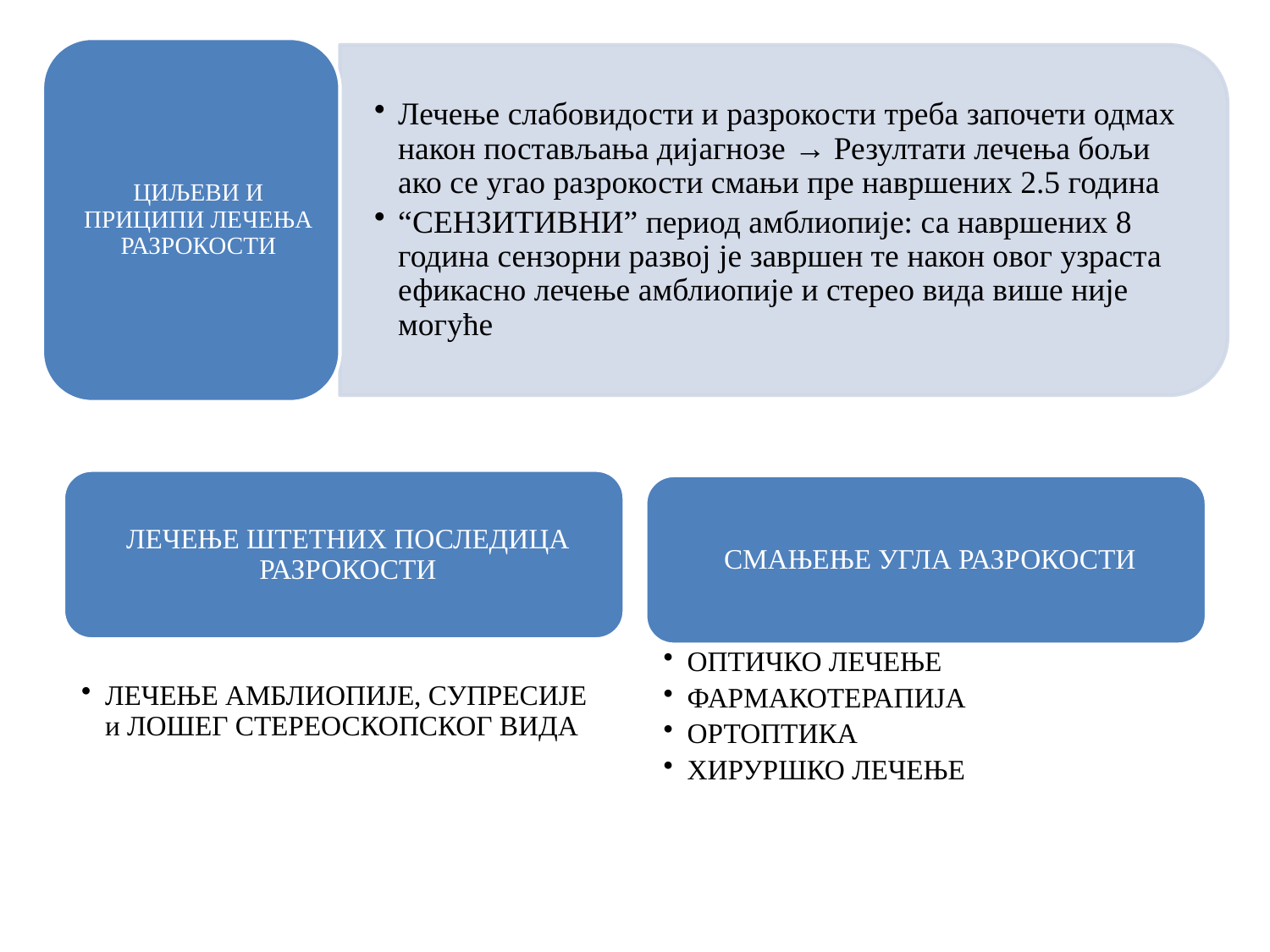

Лечење слабовидости и разрокости треба започети одмах након постављања дијагнозе → Резултати лечења бољи ако се угао разрокости смањи пре навршених 2.5 година
“СЕНЗИТИВНИ” период амблиопије: са навршених 8 година сензорни развој је завршен те након овог узраста ефикасно лечење амблиопије и стерео вида више није могуће
ЦИЉЕВИ И ПРИЦИПИ ЛЕЧЕЊА РАЗРОКОСТИ
ЛЕЧЕЊЕ ШТЕТНИХ ПОСЛЕДИЦА РАЗРОКОСТИ

ЛЕЧЕЊЕ АМБЛИОПИЈЕ, СУПРЕСИЈЕ и ЛОШЕГ СТЕРЕОСКОПСКОГ ВИДА
СМАЊЕЊЕ УГЛА РАЗРОКОСТИ
ОПТИЧКО ЛЕЧЕЊЕ
ФАРМАКОТЕРАПИЈА
ОРТОПТИКА
ХИРУРШКО ЛЕЧЕЊЕ